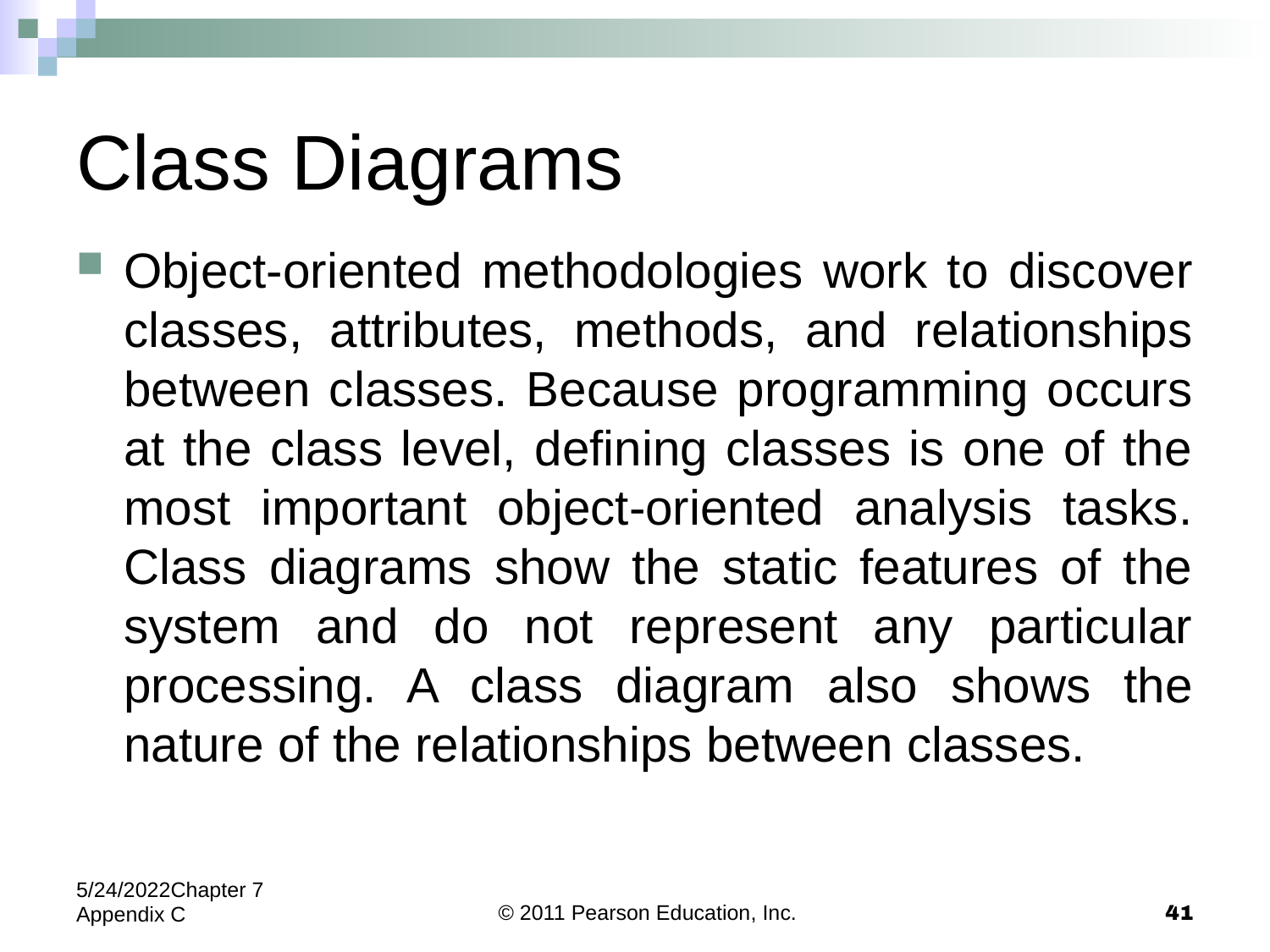

# Class Diagrams
Object-oriented methodologies work to discover classes, attributes, methods, and relationships between classes. Because programming occurs at the class level, defining classes is one of the most important object-oriented analysis tasks. Class diagrams show the static features of the system and do not represent any particular processing. A class diagram also shows the nature of the relationships between classes.
5/24/2022Chapter 7 Appendix C
© 2011 Pearson Education, Inc.
41